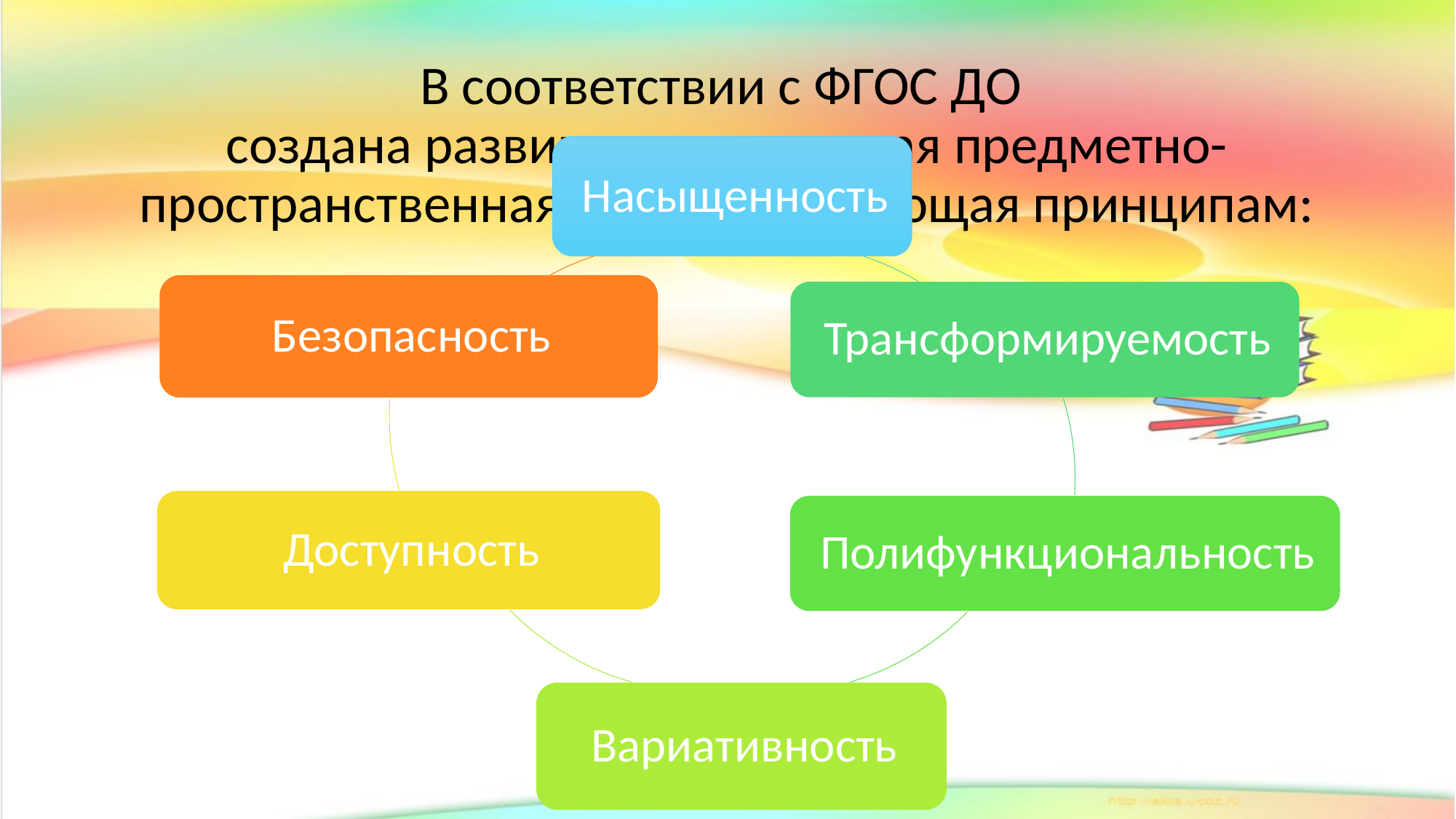

# В соответствии с ФГОС ДО создана развивающая речевая предметно-пространственная среда, отвечающая принципам:
Насыщенность
Трансформируемость
Полифункциональность
Вариативность
Доступность
Безопасность